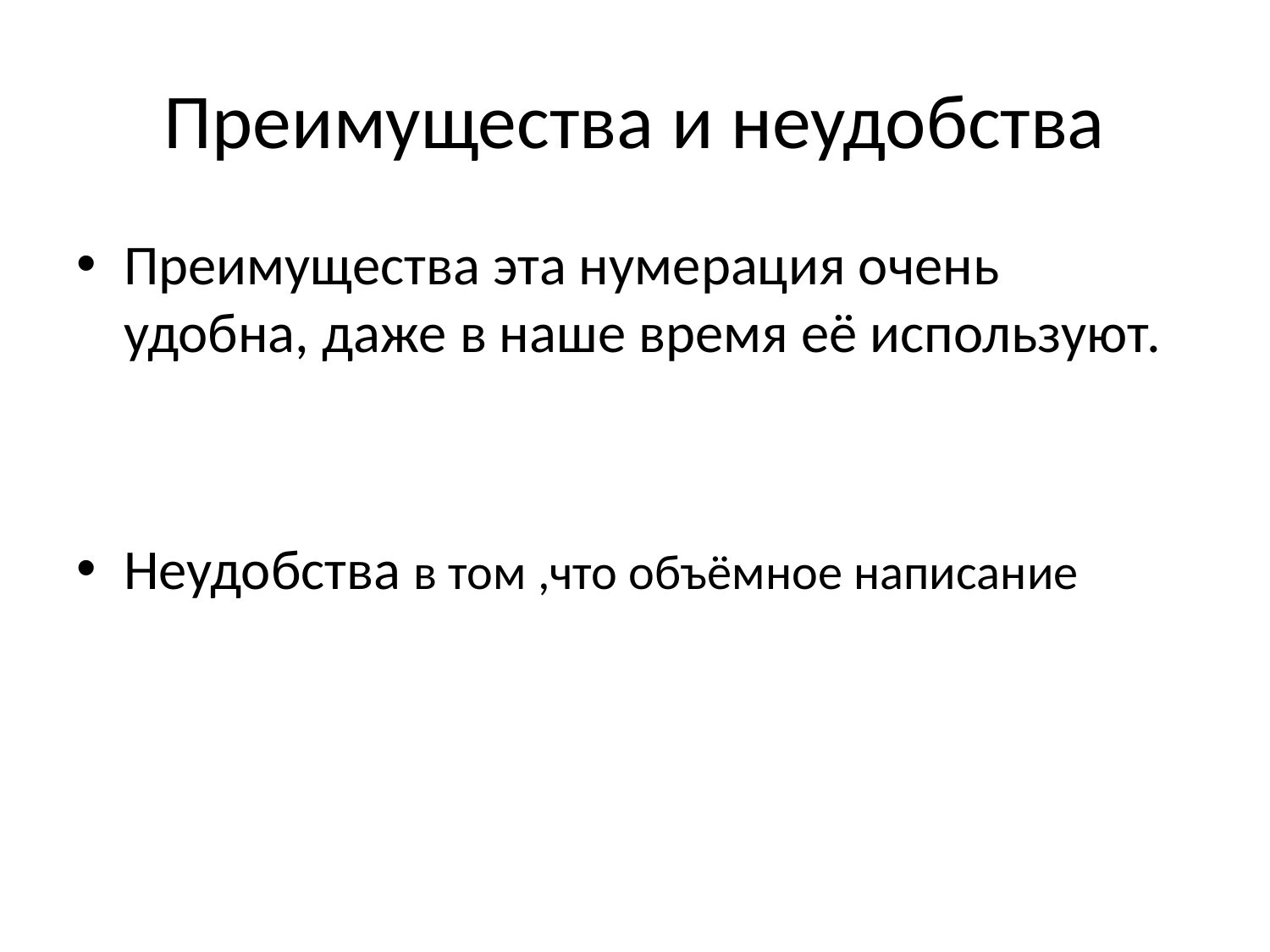

# Преимущества и неудобства
Преимущества эта нумерация очень удобна, даже в наше время её используют.

Неудобства в том ,что объёмное написание